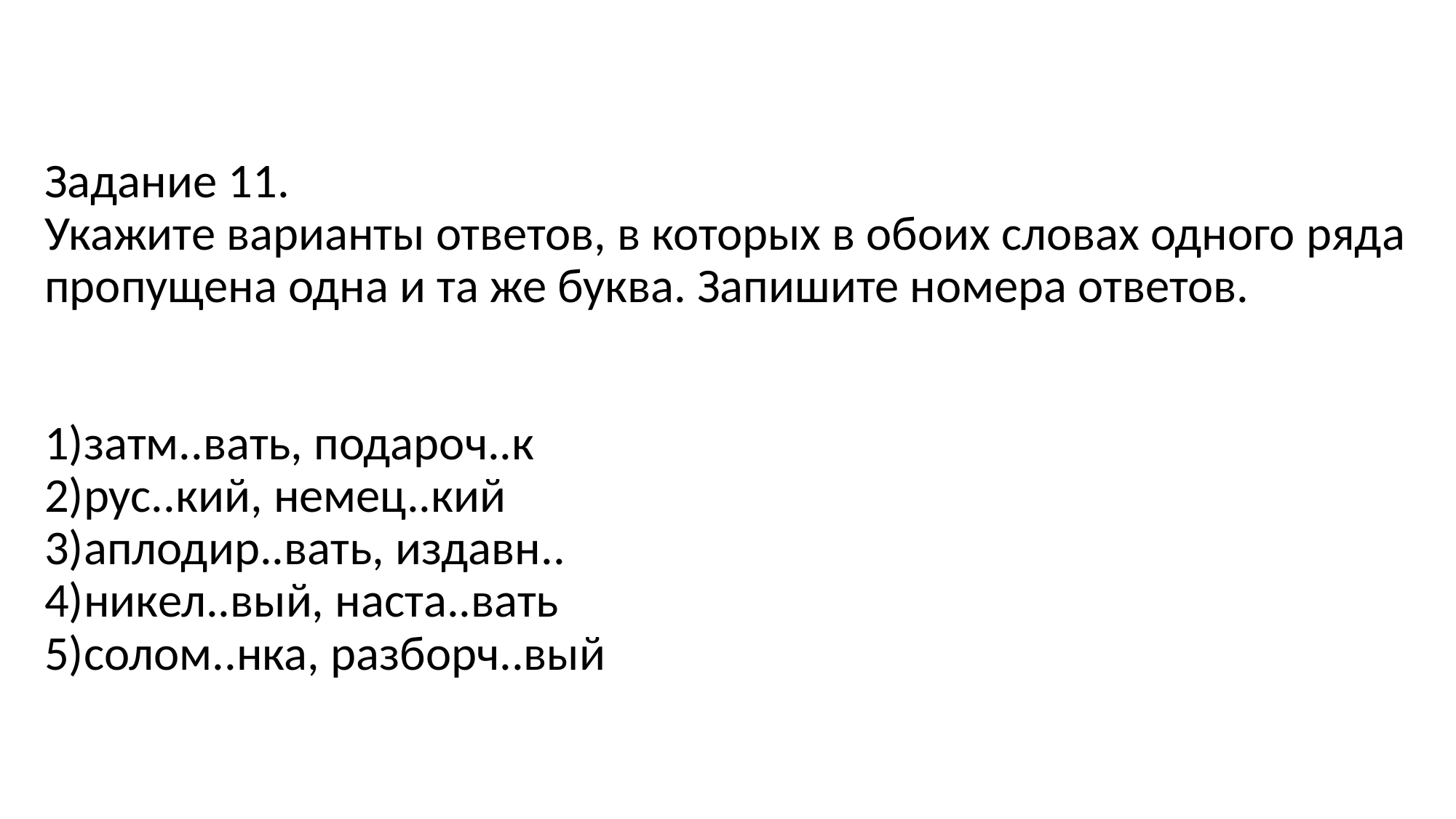

# Задание 11. Укажите варианты ответов, в которых в обоих словах одного ряда  пропущена одна и та же буква. Запишите номера ответов. 1)затм..вать, подароч..к 2)рус..кий, немец..кий 3)аплодир..вать, издавн.. 4)никел..вый, наста..вать 5)солом..нка, разборч..вый